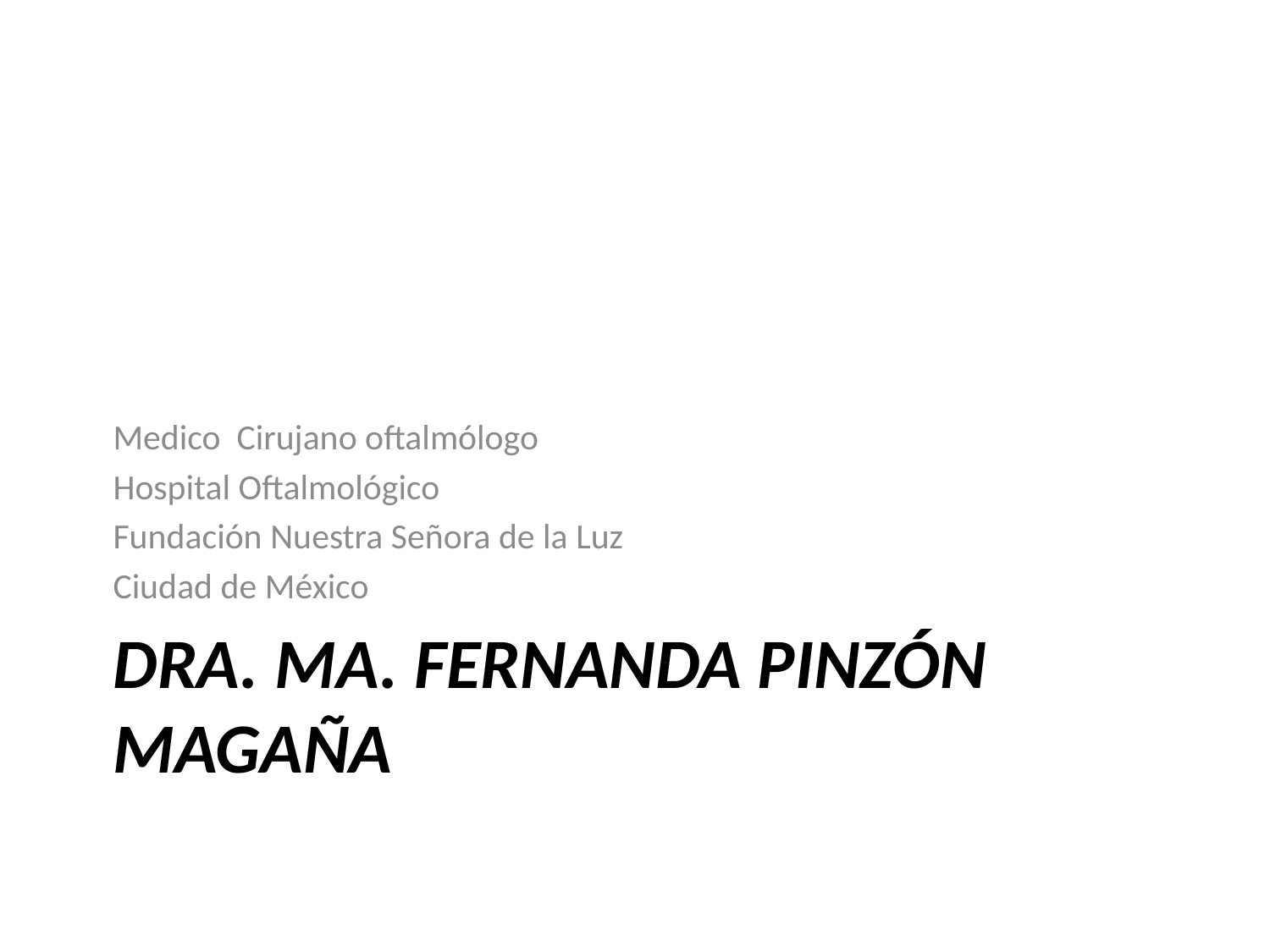

Medico  Cirujano oftalmólogo
Hospital Oftalmológico
Fundación Nuestra Señora de la Luz
Ciudad de México
# Dra. Ma. Fernanda Pinzón Magaña